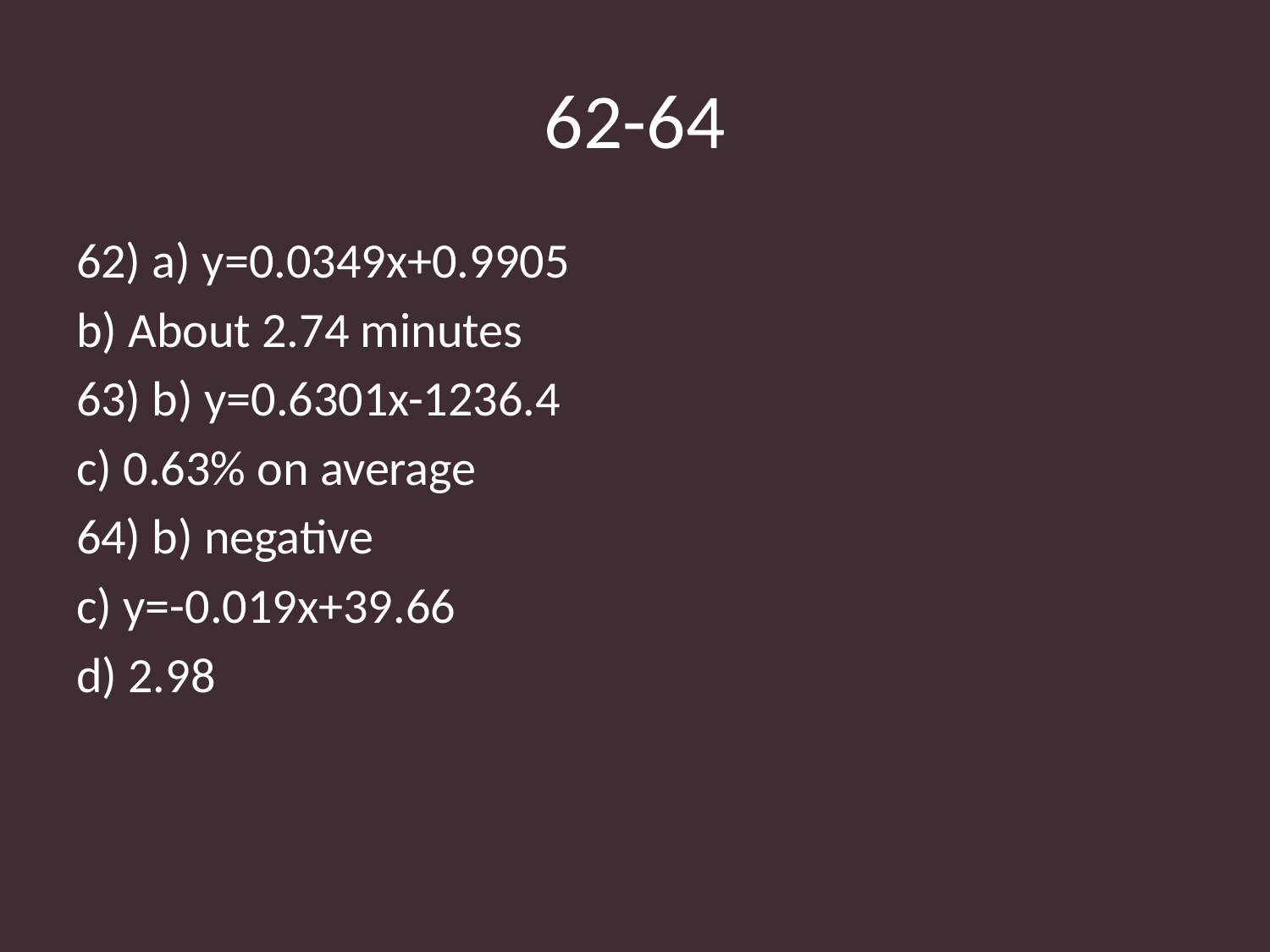

# 62-64
62) a) y=0.0349x+0.9905
b) About 2.74 minutes
63) b) y=0.6301x-1236.4
c) 0.63% on average
64) b) negative
c) y=-0.019x+39.66
d) 2.98